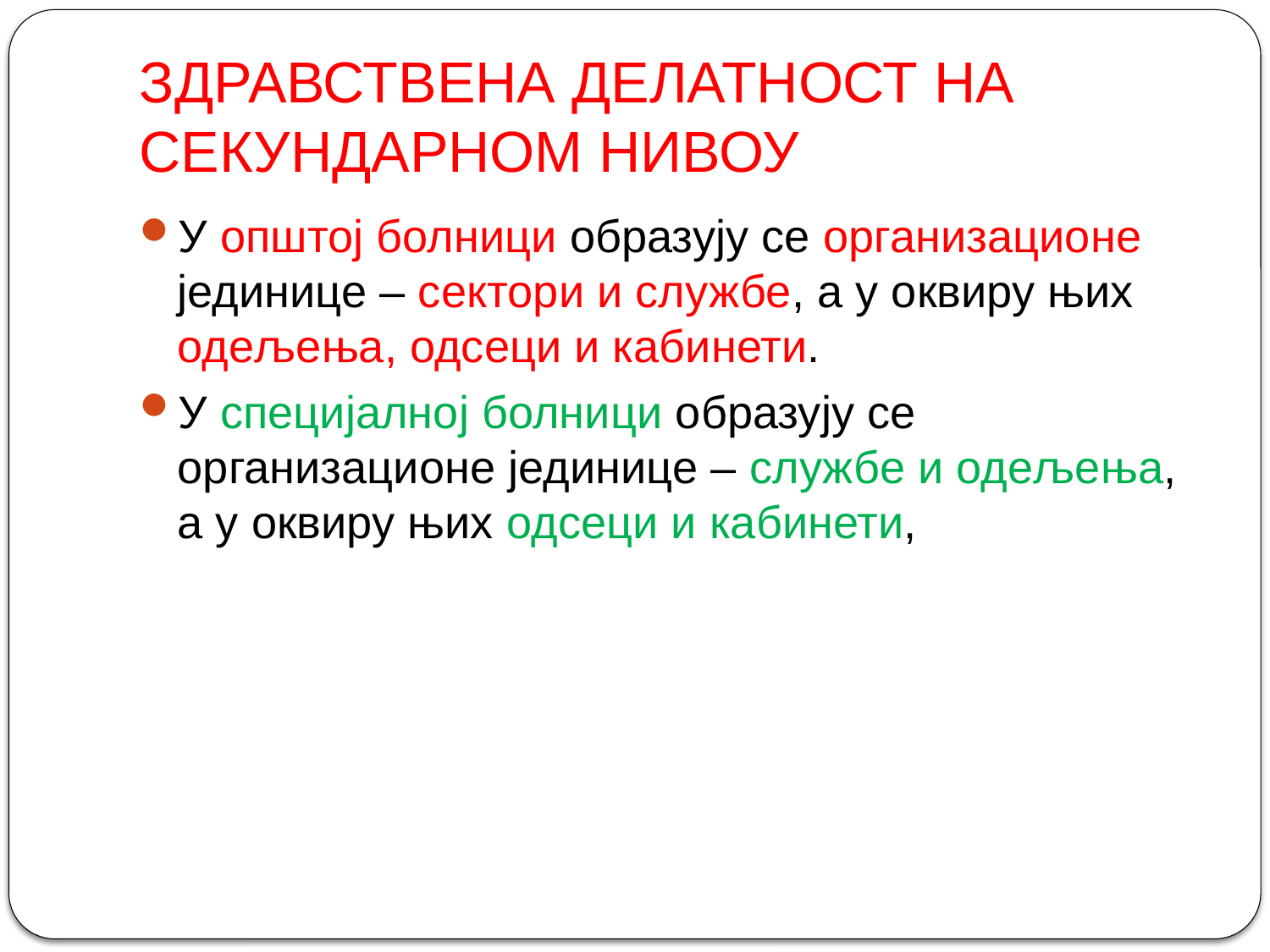

# ЗДРАВСТВЕНА ДЕЛАТНОСТ НА СЕКУНДАРНОМ НИВОУ
У општој болници образују се организационе јединице – сектори и службе, а у оквиру њих одељења, одсеци и кабинети.
У специјалној болници образују се организационе јединице – службе и одељења, а у оквиру њих одсеци и кабинети,